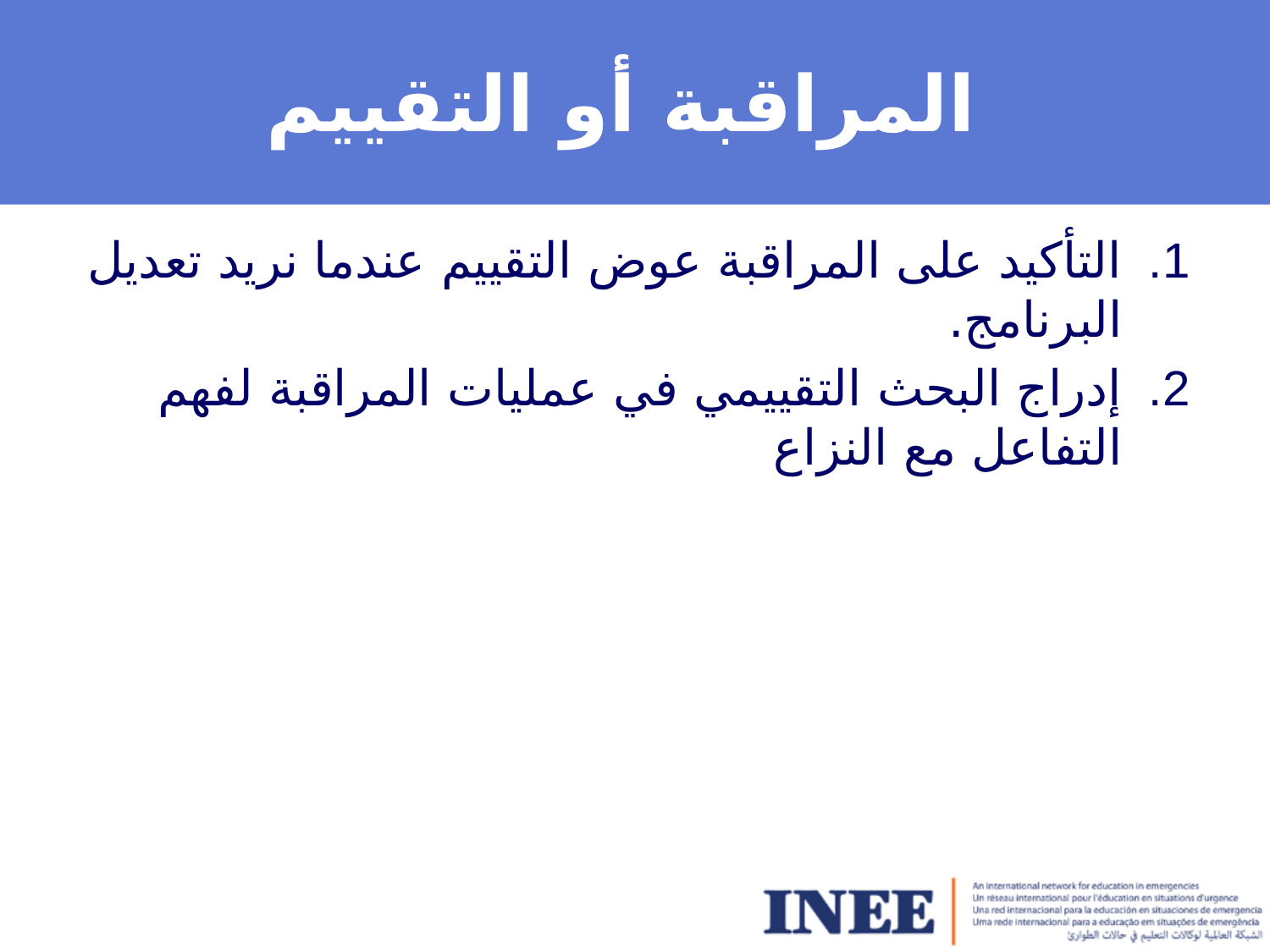

# المراقبة أو التقييم
التأكيد على المراقبة عوض التقييم عندما نريد تعديل البرنامج.
إدراج البحث التقييمي في عمليات المراقبة لفهم التفاعل مع النزاع